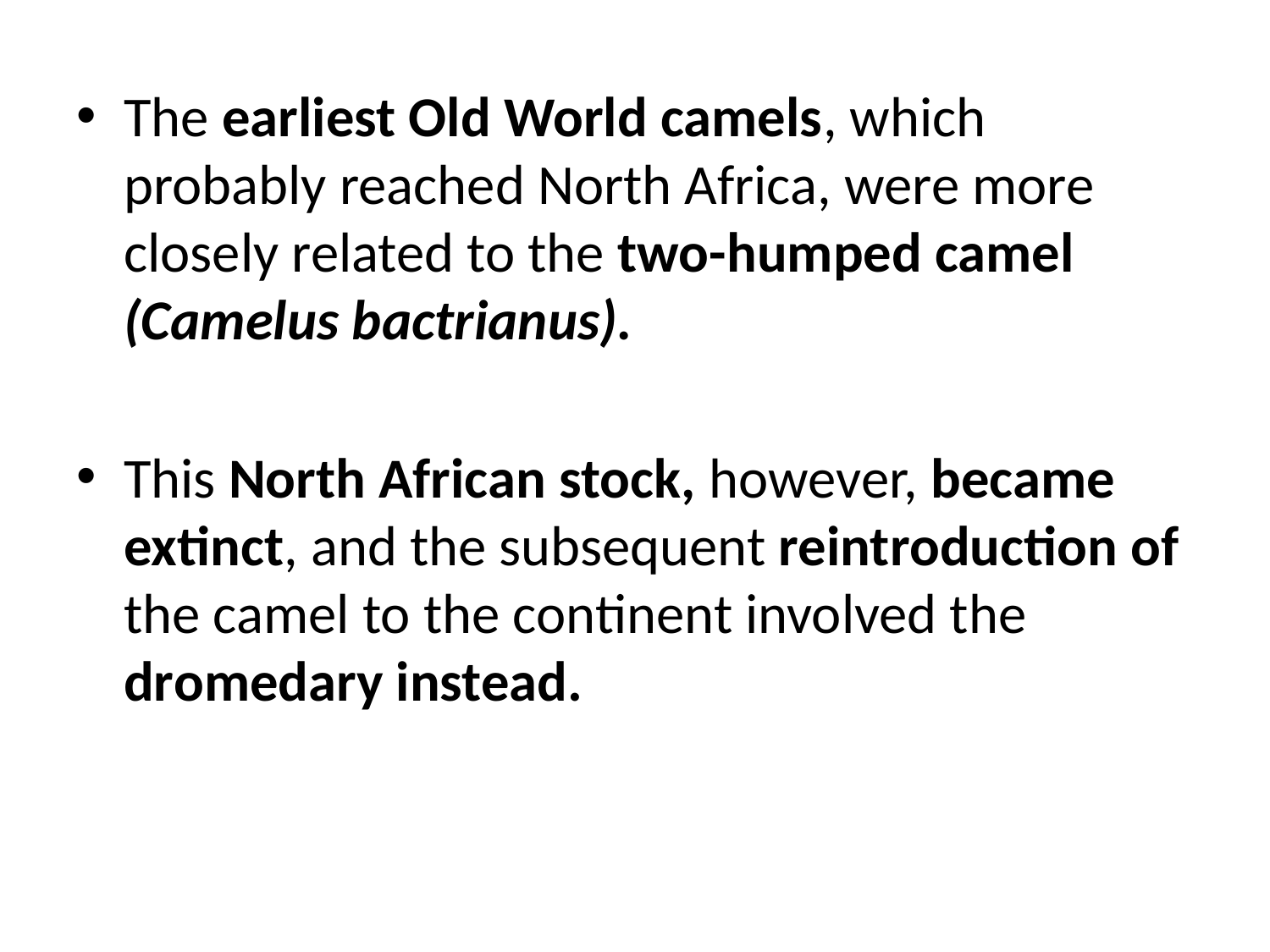

The earliest Old World camels, which probably reached North Africa, were more closely related to the two-humped camel (Camelus bactrianus).

This North African stock, however, became extinct, and the subsequent reintroduction of the camel to the continent involved the dromedary instead.